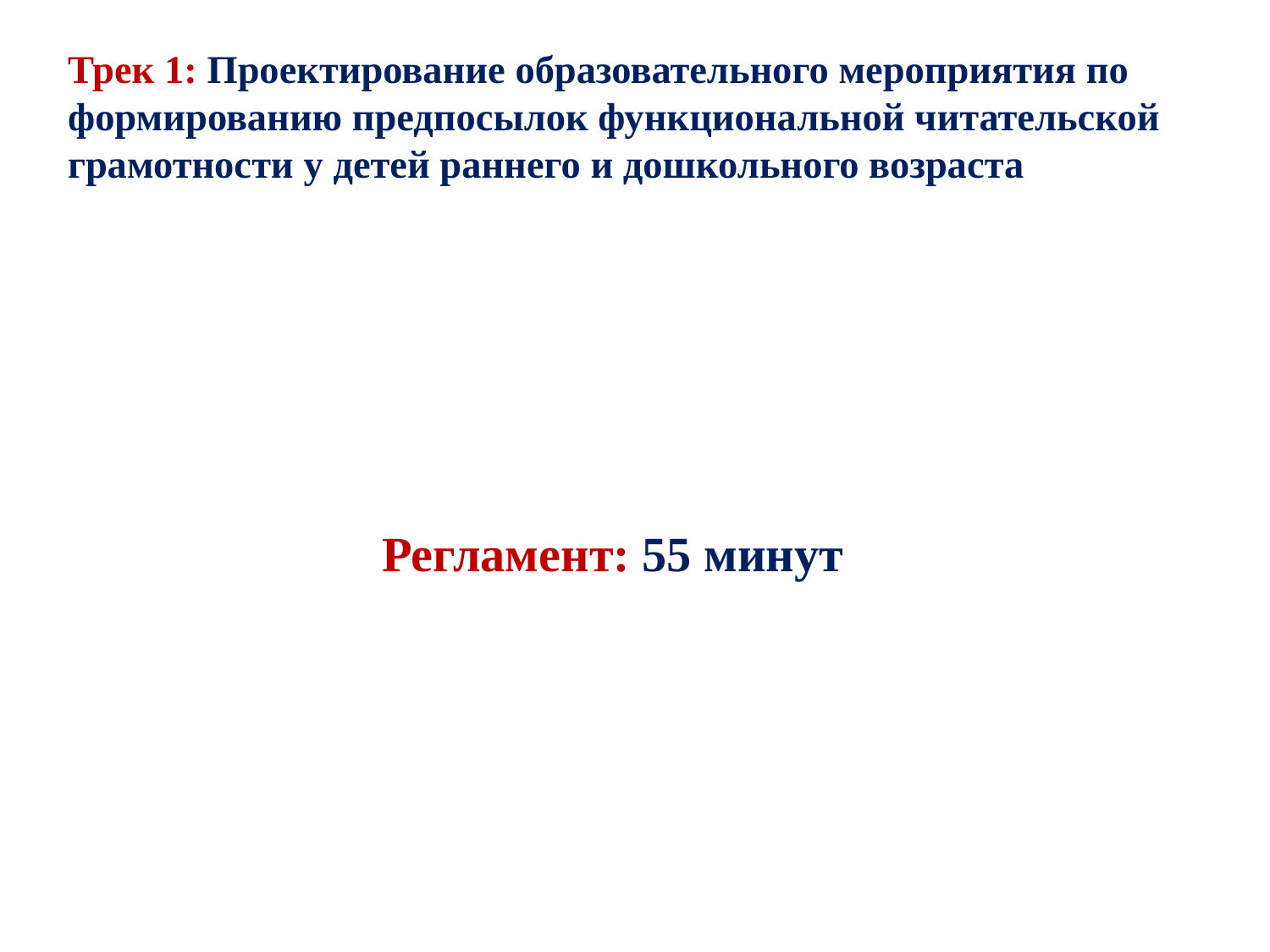

# Трек 1: Проектирование образовательного мероприятия по формированию предпосылок функциональной читательской грамотности у детей раннего и дошкольного возраста
Регламент: 55 минут